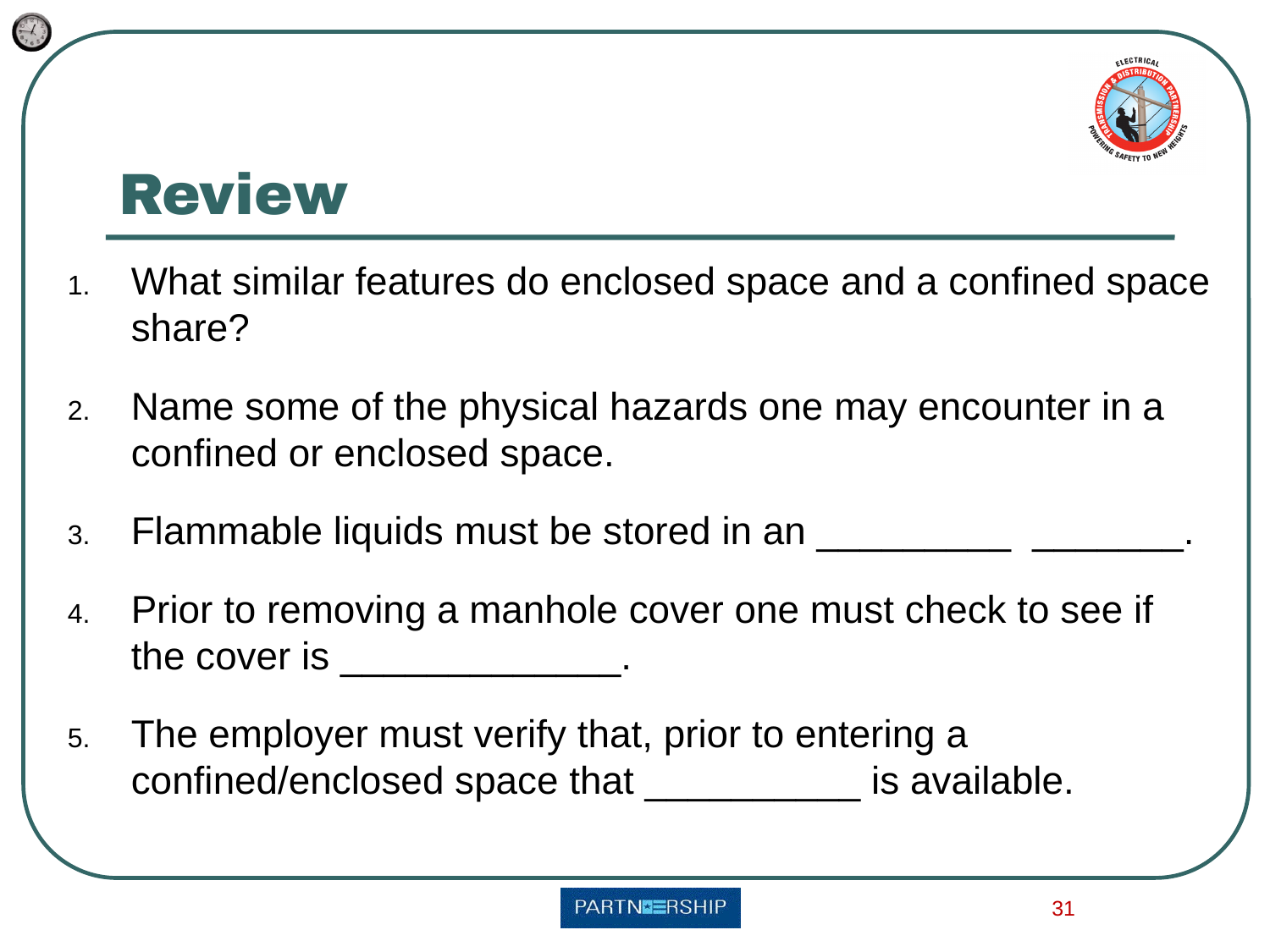

# Review
What similar features do enclosed space and a confined space share?
Name some of the physical hazards one may encounter in a confined or enclosed space.
Flammable liquids must be stored in an _________  _______.
Prior to removing a manhole cover one must check to see if the cover is _____________.
The employer must verify that, prior to entering a confined/enclosed space that __________ is available.
31